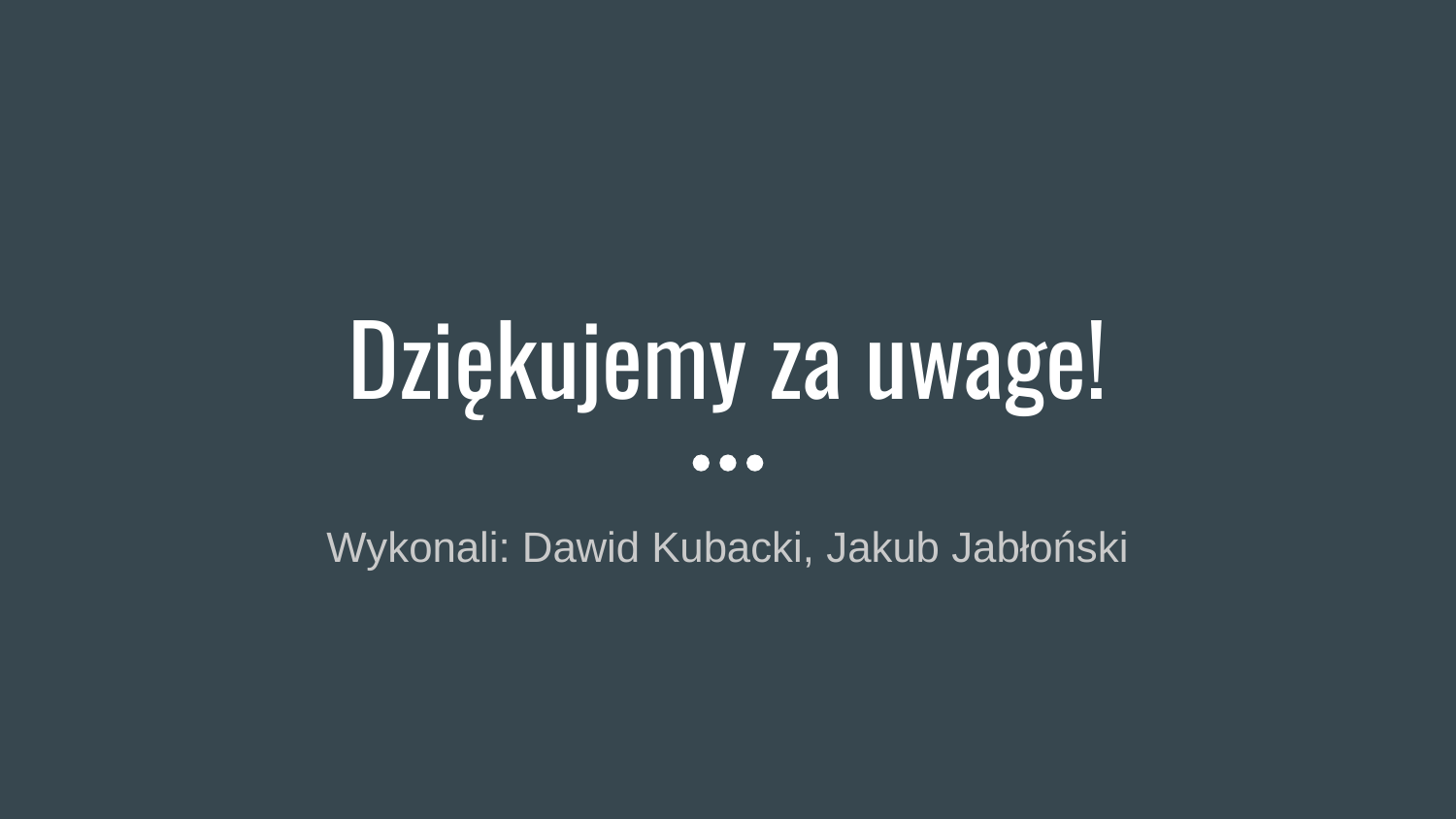

# Dziękujemy za uwage!
Wykonali: Dawid Kubacki, Jakub Jabłoński